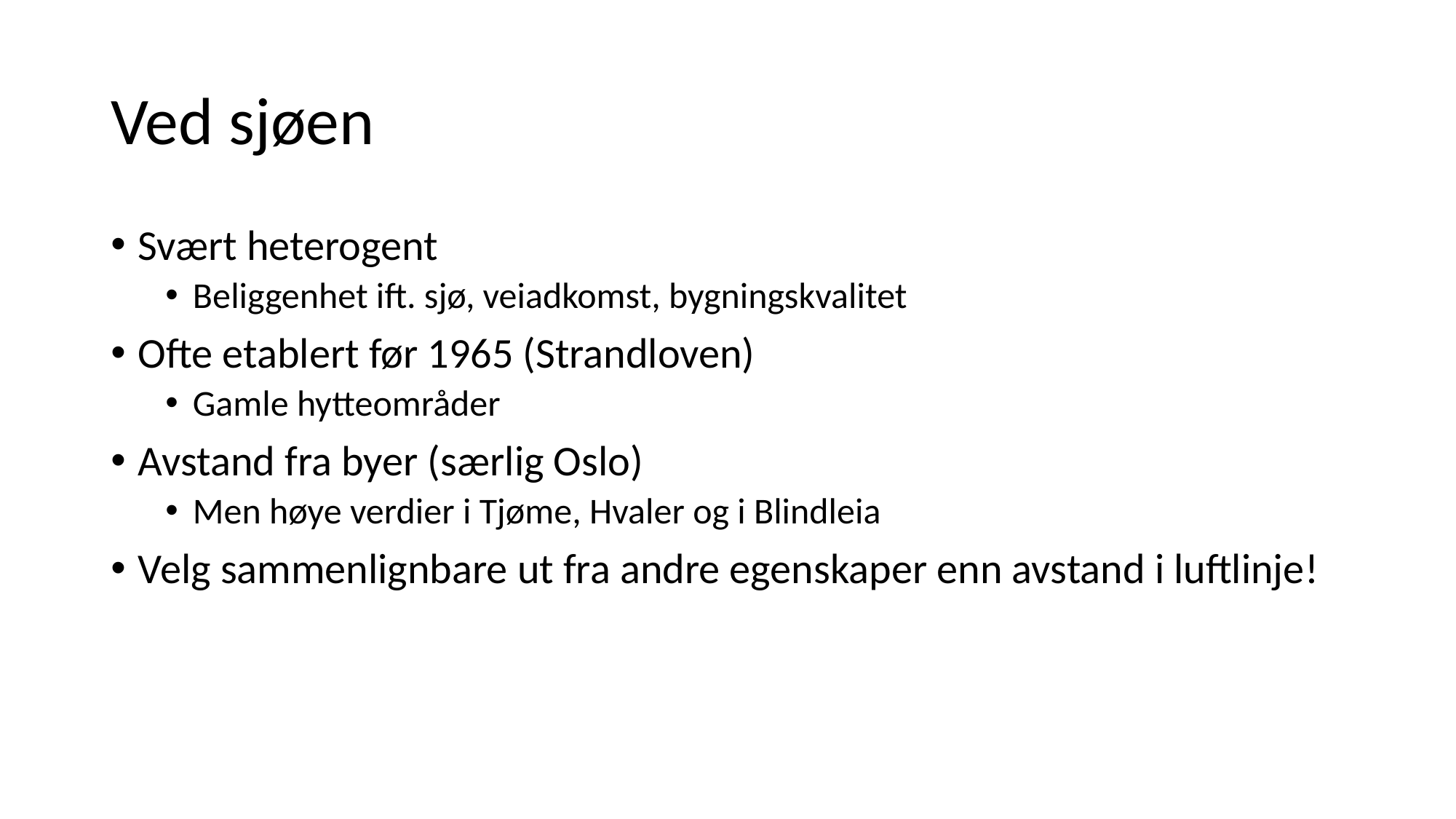

# Ved sjøen
Svært heterogent
Beliggenhet ift. sjø, veiadkomst, bygningskvalitet
Ofte etablert før 1965 (Strandloven)
Gamle hytteområder
Avstand fra byer (særlig Oslo)
Men høye verdier i Tjøme, Hvaler og i Blindleia
Velg sammenlignbare ut fra andre egenskaper enn avstand i luftlinje!